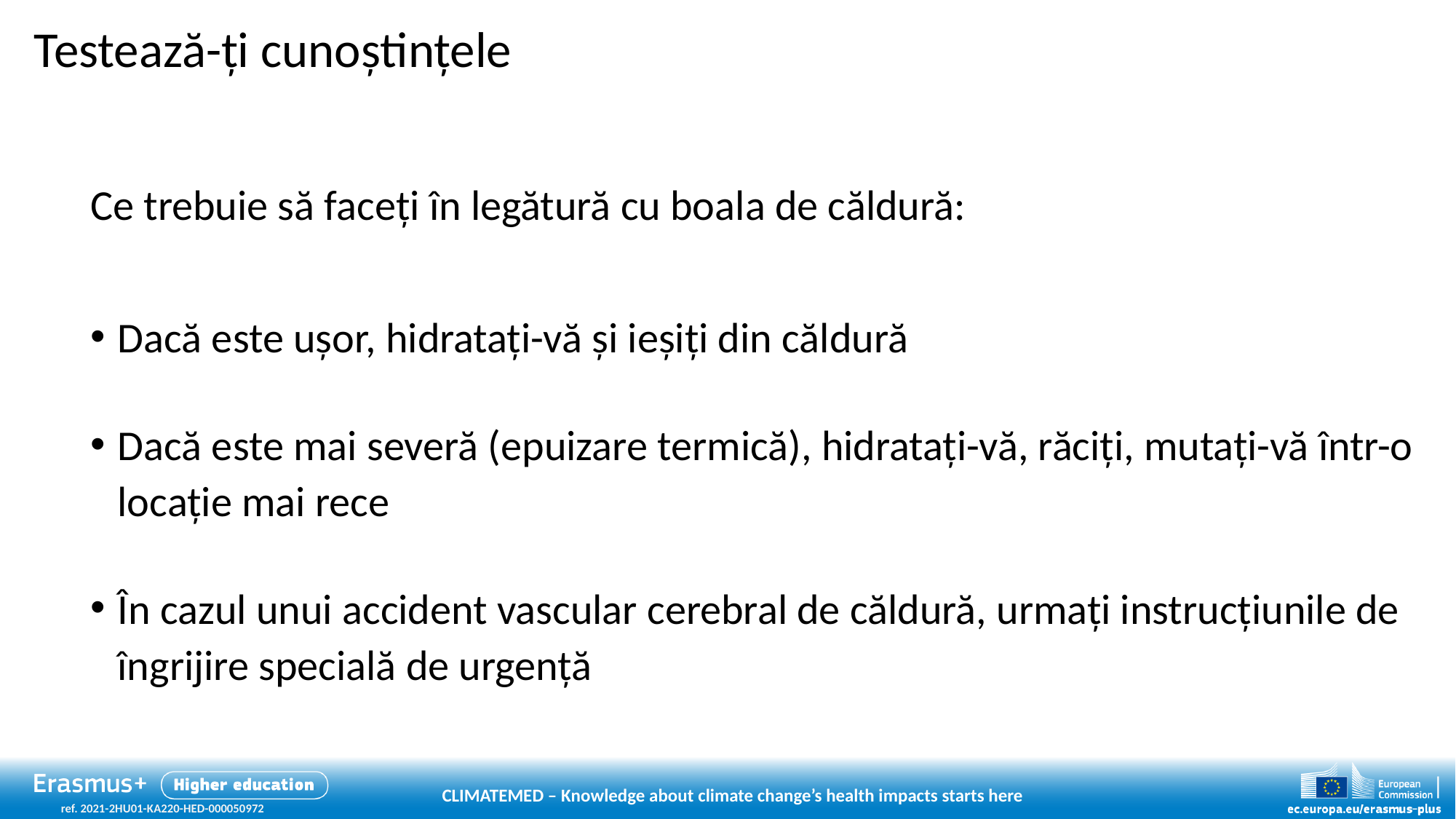

# Testează-ți cunoștințele
Ce trebuie să faceți în legătură cu boala de căldură:

Dacă este ușor, hidratați-vă și ieșiți din căldură
Dacă este mai severă (epuizare termică), hidratați-vă, răciți, mutați-vă într-o locație mai rece
În cazul unui accident vascular cerebral de căldură, urmați instrucțiunile de îngrijire specială de urgență